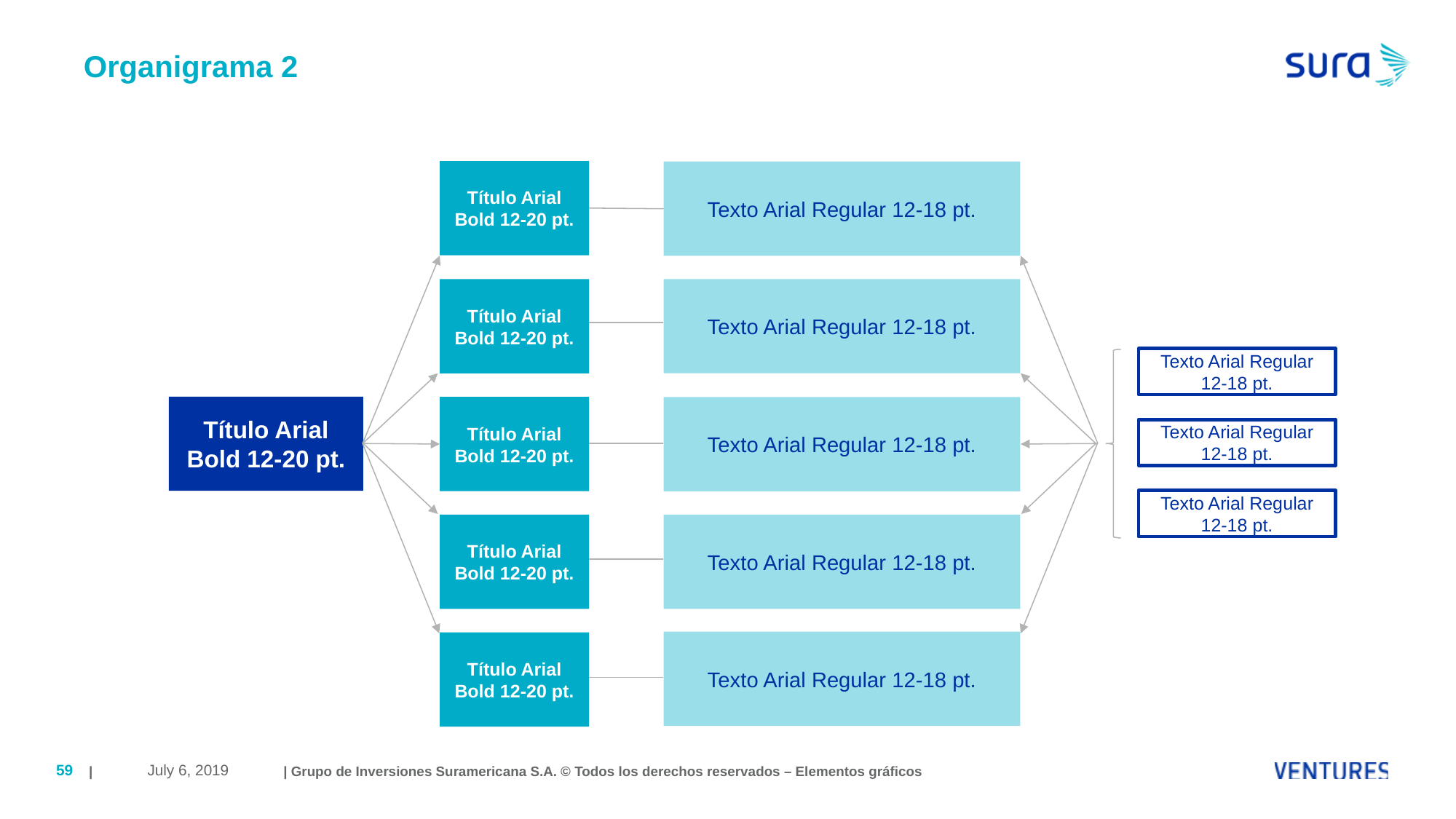

# Organigrama 2
Título Arial Bold 12-20 pt.
Texto Arial Regular 12-18 pt.
Texto Arial Regular 12-18 pt.
Título Arial Bold 12-20 pt.
Texto Arial Regular 12-18 pt.

Título Arial Bold 12-20 pt.
Título Arial Bold 12-20 pt.
Texto Arial Regular 12-18 pt.
Texto Arial Regular 12-18 pt.
Texto Arial Regular 12-18 pt.
Título Arial Bold 12-20 pt.
Texto Arial Regular 12-18 pt.
Texto Arial Regular 12-18 pt.
Título Arial Bold 12-20 pt.
|                                                  | Grupo de Inversiones Suramericana S.A. © Todos los derechos reservados – Elementos gráficos
59
July 6, 2019